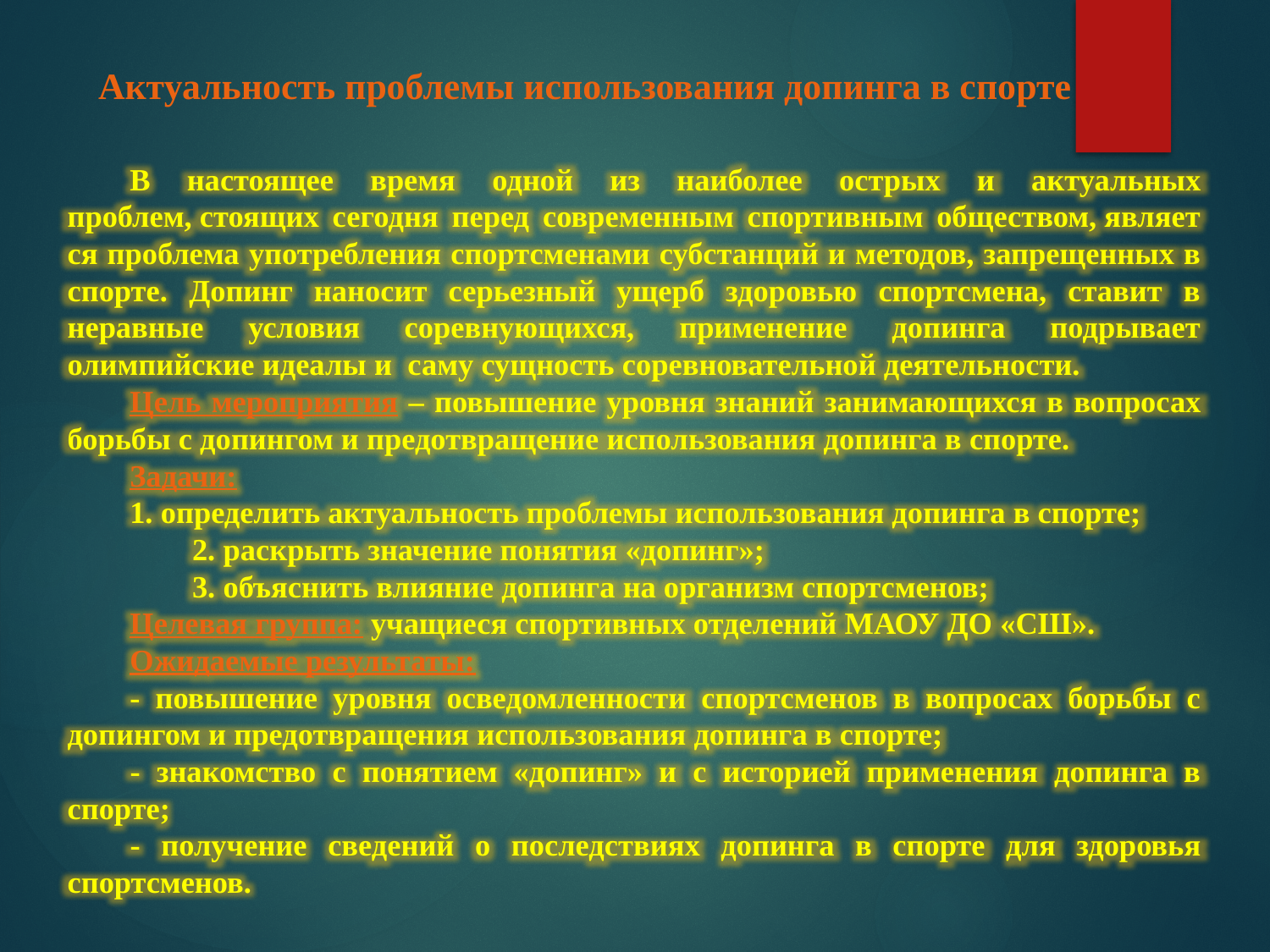

Актуальность проблемы использования допинга в спорте
В настоящее время одной из наиболее острых и актуальных проблем, стоящих сегодня перед современным спортивным обществом, являет­ся проблема употребления спортсменами субстанций и методов, запрещенных в спорте. Допинг наносит серьезный ущерб здоровью спортсмена, ставит в неравные условия соревнующихся, применение допинга подрывает олимпийские идеалы и  саму сущность соревновательной деятельности.
Цель мероприятия – повышение уровня знаний занимающихся в вопросах борьбы с допингом и предотвращение использования допинга в спорте.
Задачи:
1. определить актуальность проблемы использования допинга в спорте;
2. раскрыть значение понятия «допинг»;
3. объяснить влияние допинга на организм спортсменов;
Целевая группа: учащиеся спортивных отделений МАОУ ДО «СШ».
Ожидаемые результаты:
- повышение уровня осведомленности спортсменов в вопросах борьбы с допингом и предотвращения использования допинга в спорте;
	- знакомство с понятием «допинг» и с историей применения допинга в спорте;
	- получение сведений о последствиях допинга в спорте для здоровья спортсменов.